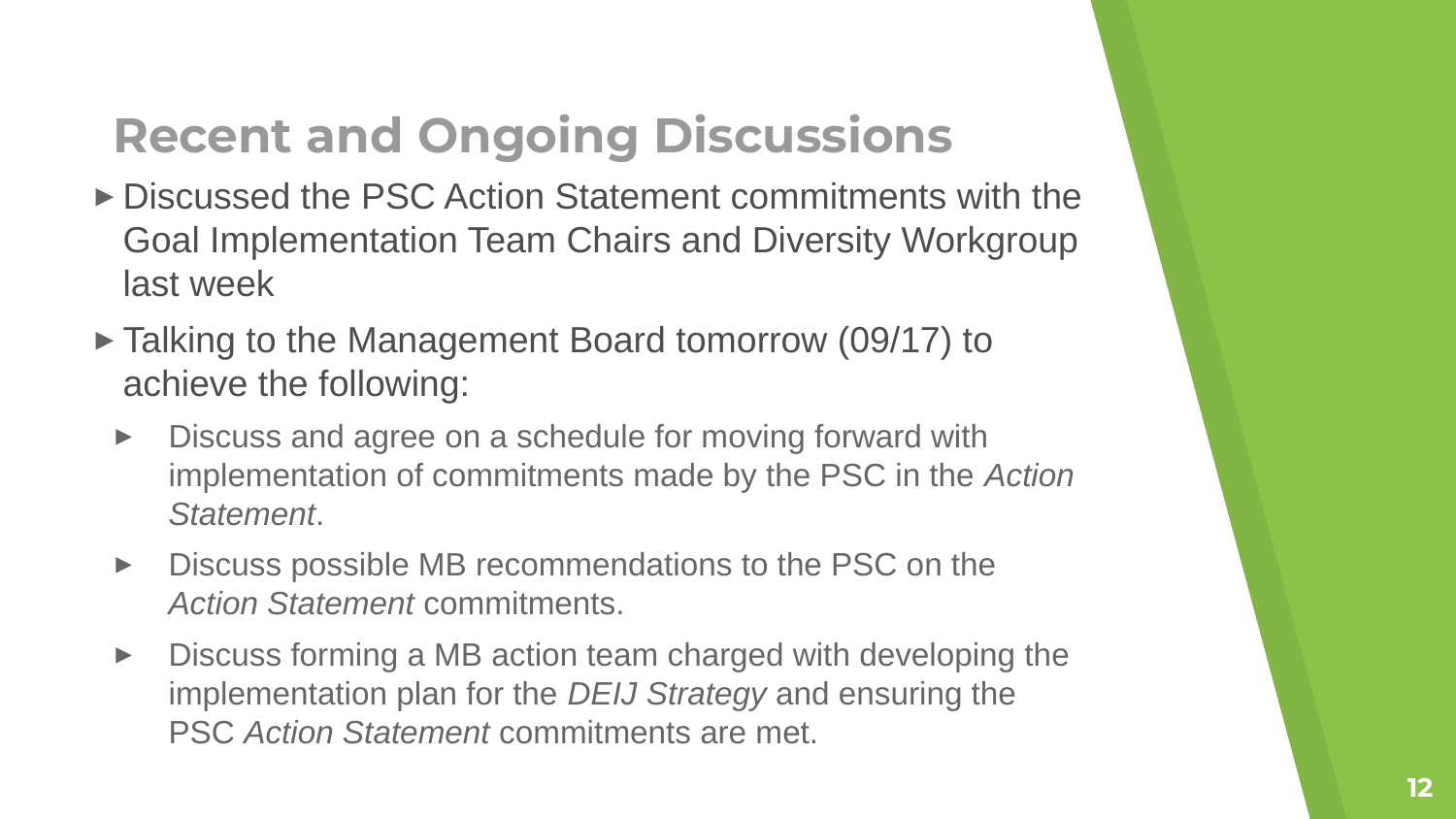

# Recent and Ongoing Discussions
Discussed the PSC Action Statement commitments with the Goal Implementation Team Chairs and Diversity Workgroup last week
Talking to the Management Board tomorrow (09/17) to achieve the following:
Discuss and agree on a schedule for moving forward with implementation of commitments made by the PSC in the Action Statement.
Discuss possible MB recommendations to the PSC on the Action Statement commitments.
Discuss forming a MB action team charged with developing the implementation plan for the DEIJ Strategy and ensuring the PSC Action Statement commitments are met.

12